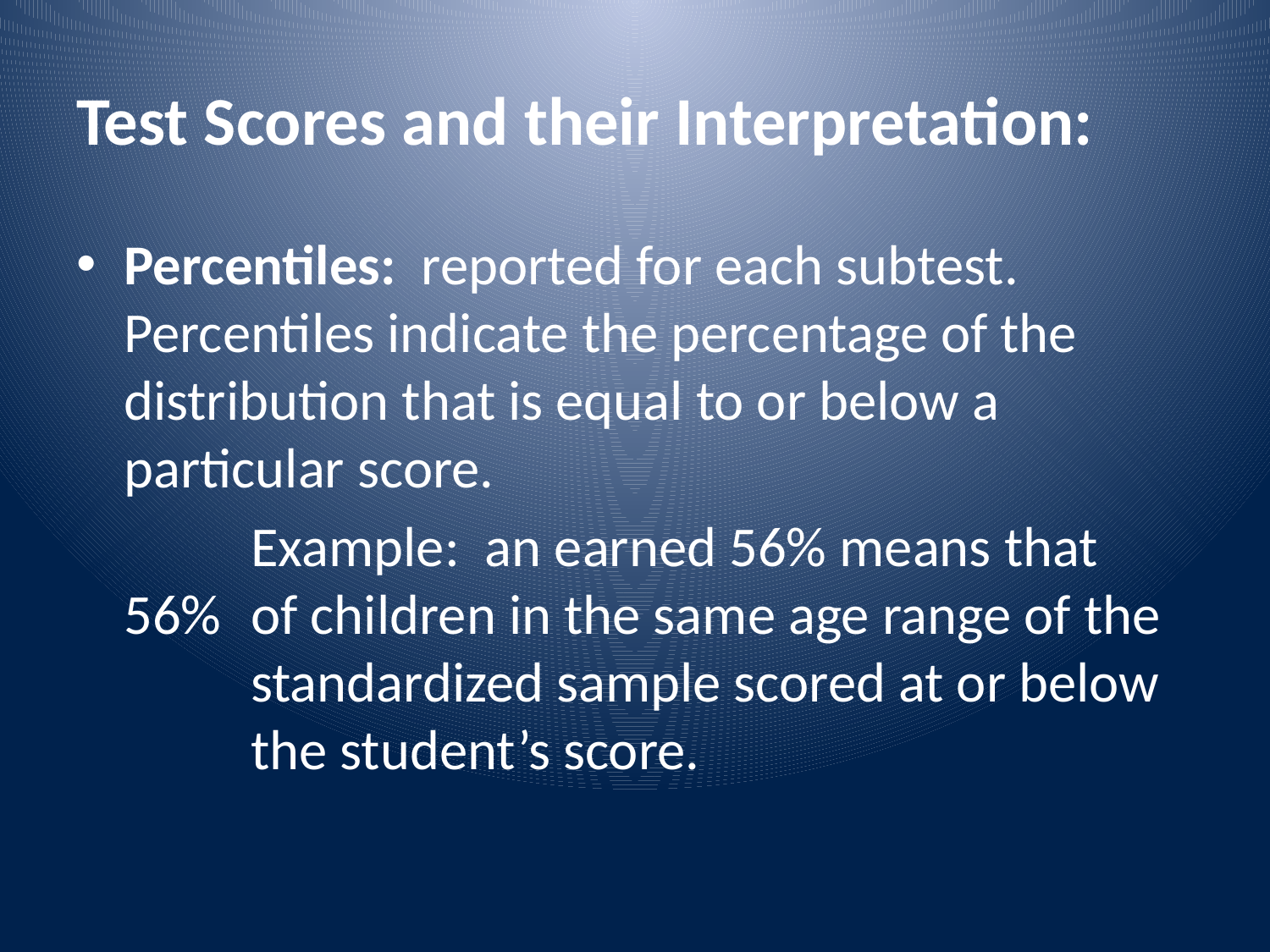

# Test Scores and their Interpretation:
Percentiles:  reported for each subtest.  Percentiles indicate the percentage of the distribution that is equal to or below a particular score.
		Example:  an earned 56% means that 56% 	of children in the same age range of the 	standardized sample scored at or below 	the student’s score.